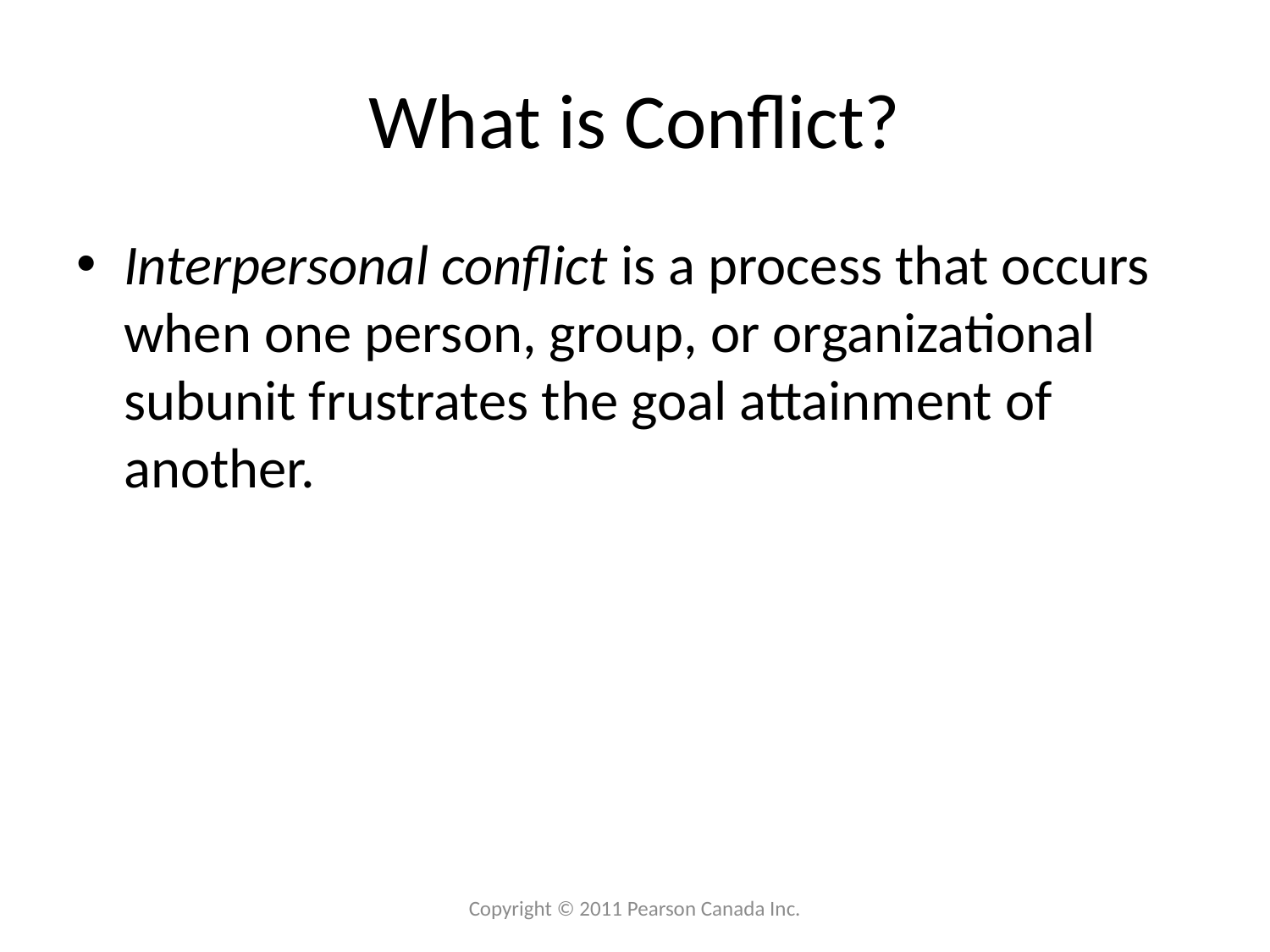

# What is Conflict?
Interpersonal conflict is a process that occurs when one person, group, or organizational subunit frustrates the goal attainment of another.
Copyright © 2011 Pearson Canada Inc.